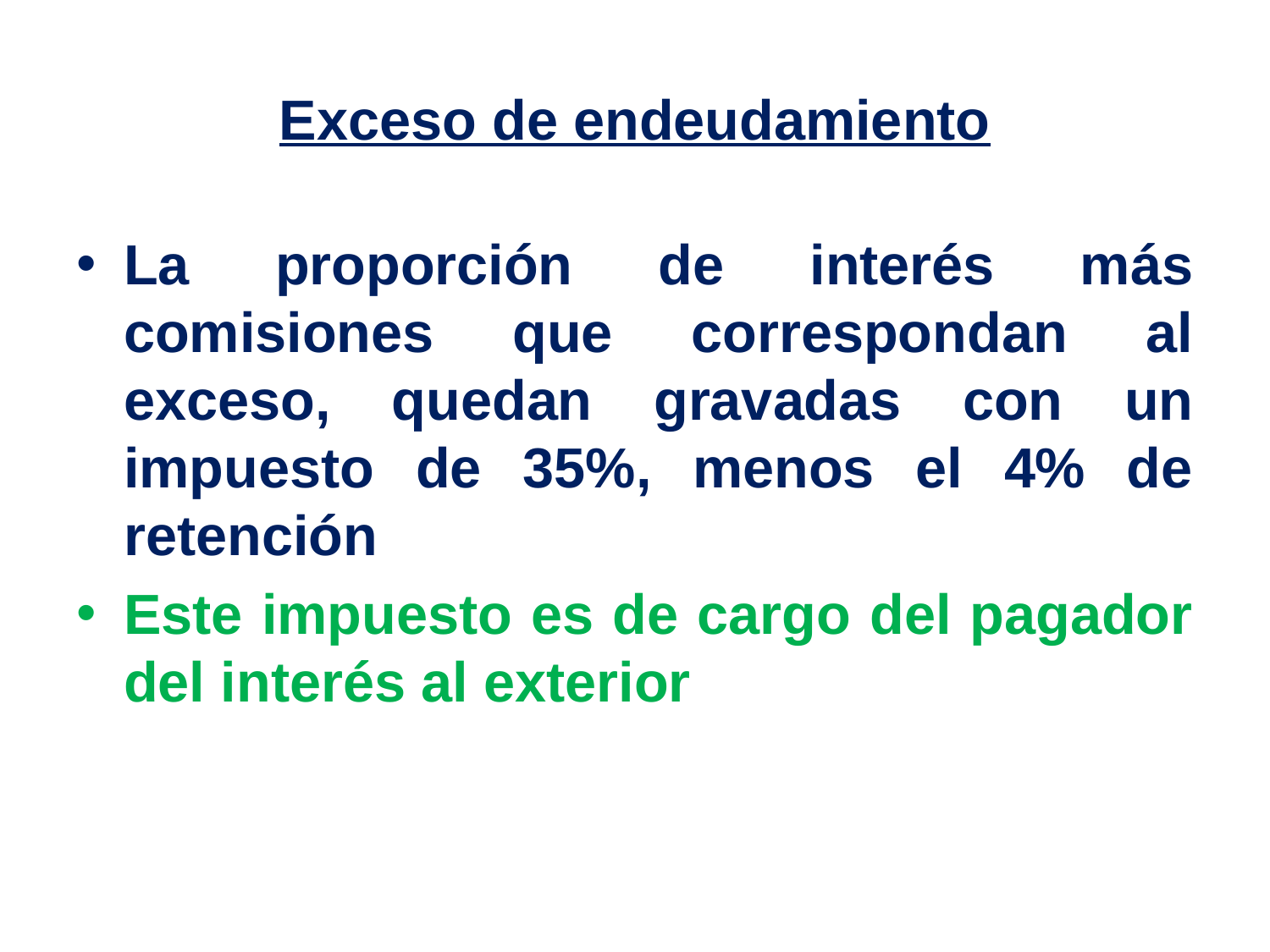

# Exceso de endeudamiento
La proporción de interés más comisiones que correspondan al exceso, quedan gravadas con un impuesto de 35%, menos el 4% de retención
Este impuesto es de cargo del pagador del interés al exterior